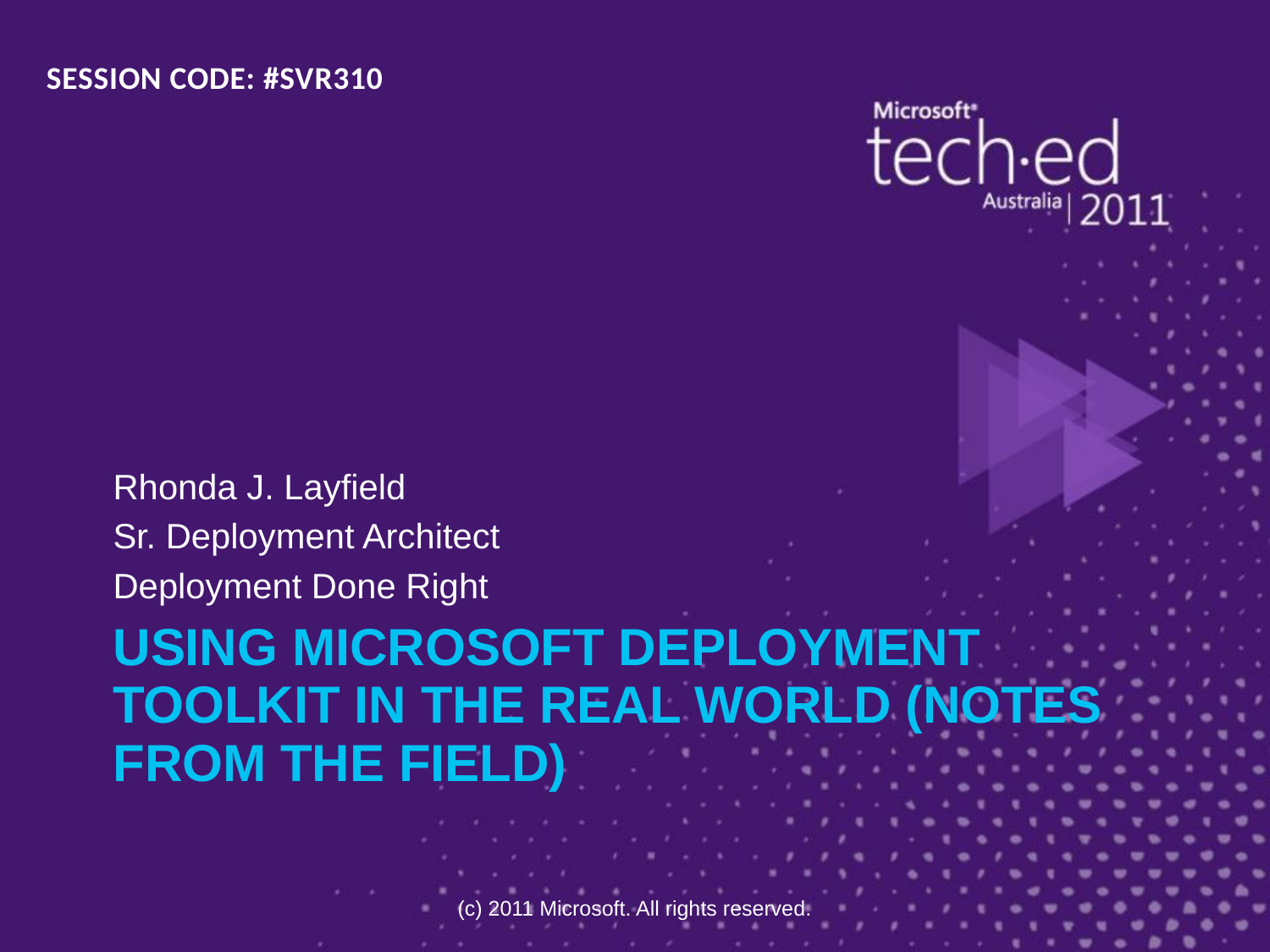

SESSION CODE: #SVR310
Rhonda J. Layfield
Sr. Deployment Architect
Deployment Done Right
# Using Microsoft Deployment Toolkit in the Real World (Notes from the field)
(c) 2011 Microsoft. All rights reserved.